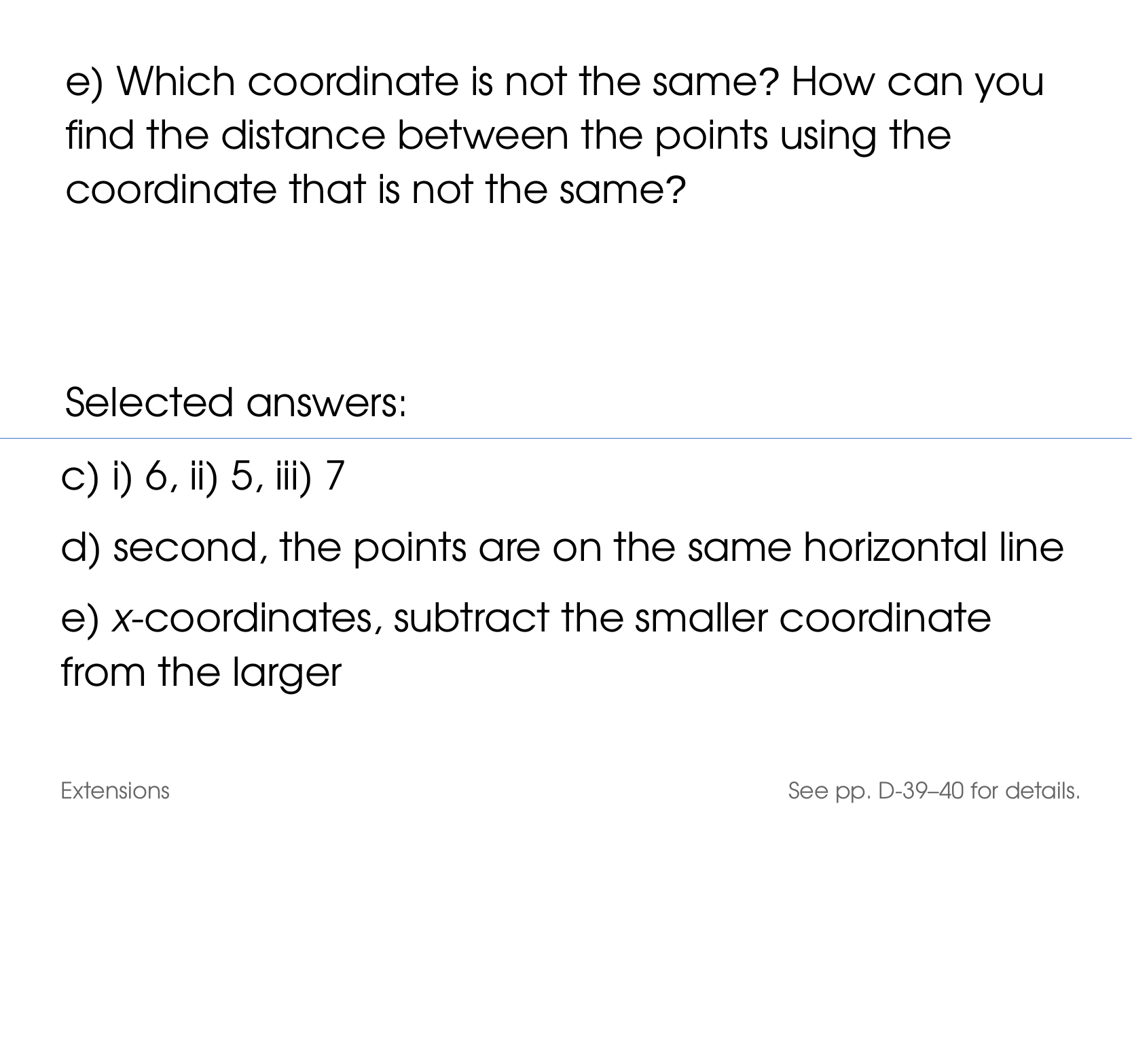

e) Which coordinate is not the same? How can you find the distance between the points using the coordinate that is not the same?

Selected answers:
c) i) 6, ii) 5, iii) 7
d) second, the points are on the same horizontal line
e) x-coordinates, subtract the smaller coordinate from the larger
Extensions
See pp. D-39–40 for details.